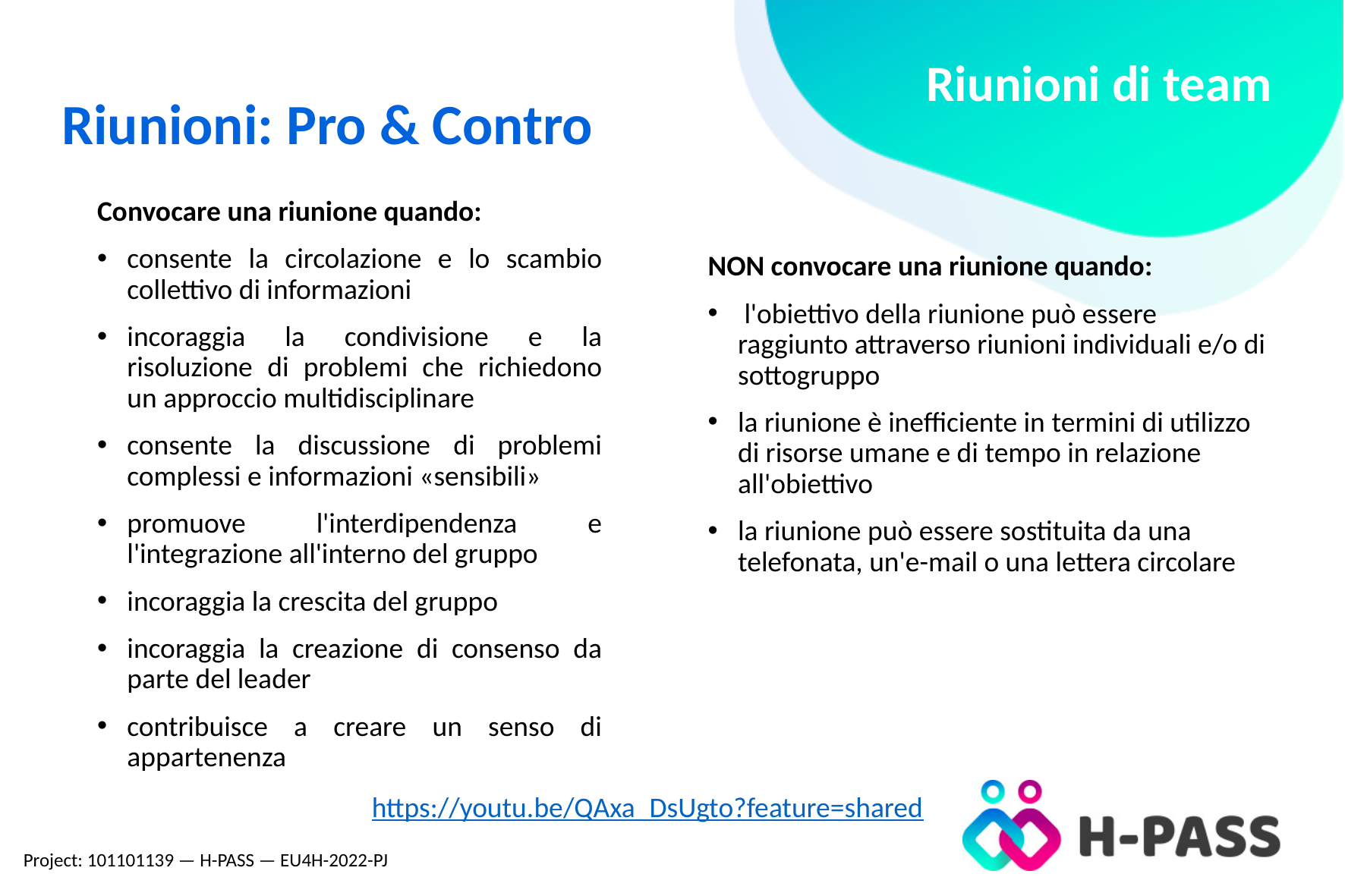

# Riunioni: Pro & Contro
Riunioni di team
Convocare una riunione quando:
consente la circolazione e lo scambio collettivo di informazioni
incoraggia la condivisione e la risoluzione di problemi che richiedono un approccio multidisciplinare
consente la discussione di problemi complessi e informazioni «sensibili»
promuove l'interdipendenza e l'integrazione all'interno del gruppo
incoraggia la crescita del gruppo
incoraggia la creazione di consenso da parte del leader
contribuisce a creare un senso di appartenenza
NON convocare una riunione quando:
 l'obiettivo della riunione può essere raggiunto attraverso riunioni individuali e/o di sottogruppo
la riunione è inefficiente in termini di utilizzo di risorse umane e di tempo in relazione all'obiettivo
la riunione può essere sostituita da una telefonata, un'e-mail o una lettera circolare

https://youtu.be/QAxa_DsUgto?feature=shared
Project: 101101139 — H-PASS — EU4H-2022-PJ